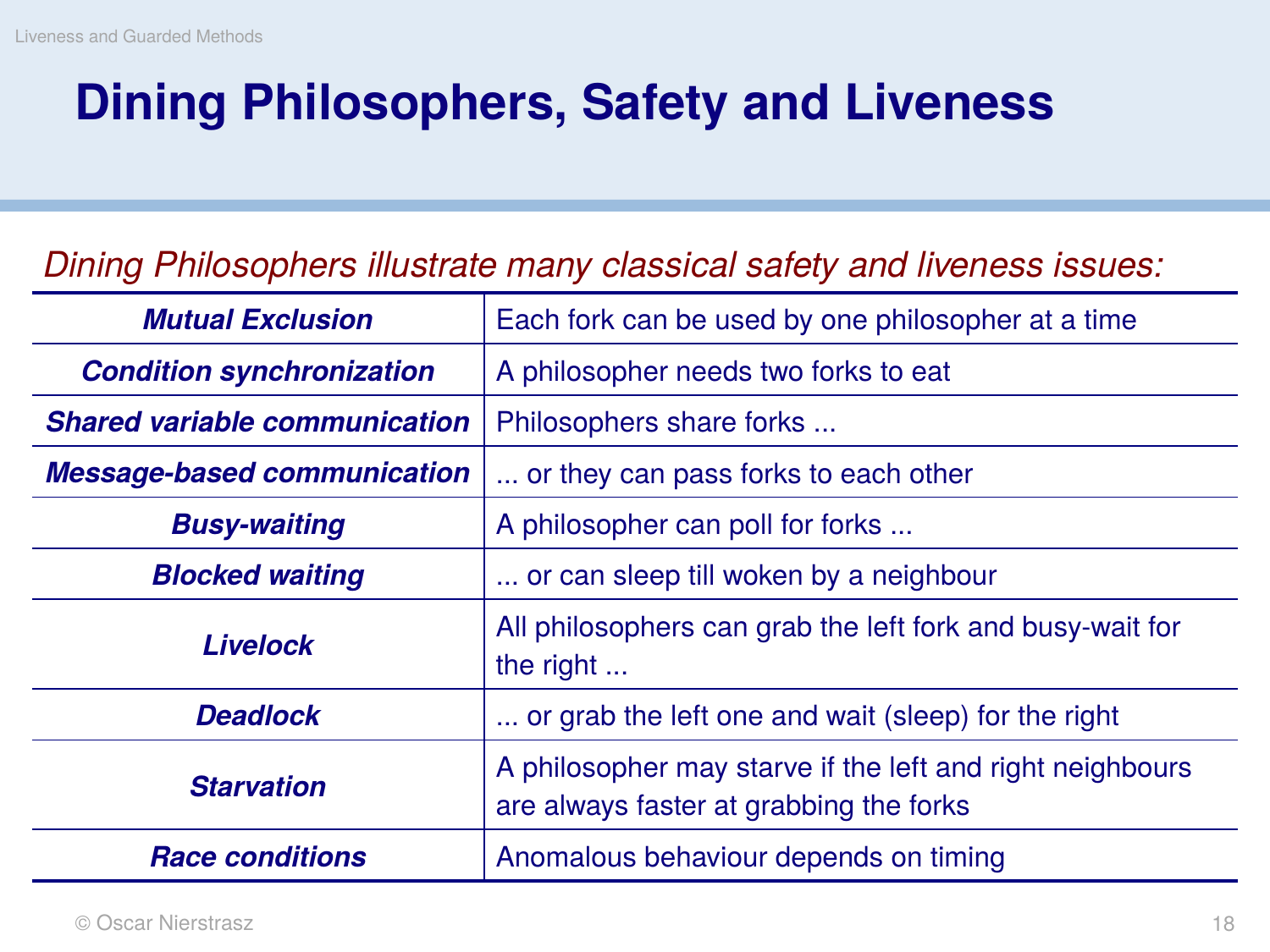

Liveness and Guarded Methods
# Dining Philosophers, Safety and Liveness
| Dining Philosophers illustrate many classical safety and liveness issues: |  |
| --- | --- |
| Mutual Exclusion | Each fork can be used by one philosopher at a time |
| Condition synchronization | A philosopher needs two forks to eat |
| Shared variable communication | Philosophers share forks ... |
| Message-based communication | ... or they can pass forks to each other |
| Busy-waiting | A philosopher can poll for forks ... |
| Blocked waiting | ... or can sleep till woken by a neighbour |
| Livelock | All philosophers can grab the left fork and busy-wait for the right ... |
| Deadlock | ... or grab the left one and wait (sleep) for the right |
| Starvation | A philosopher may starve if the left and right neighbours are always faster at grabbing the forks |
| Race conditions | Anomalous behaviour depends on timing |
© Oscar Nierstrasz
18